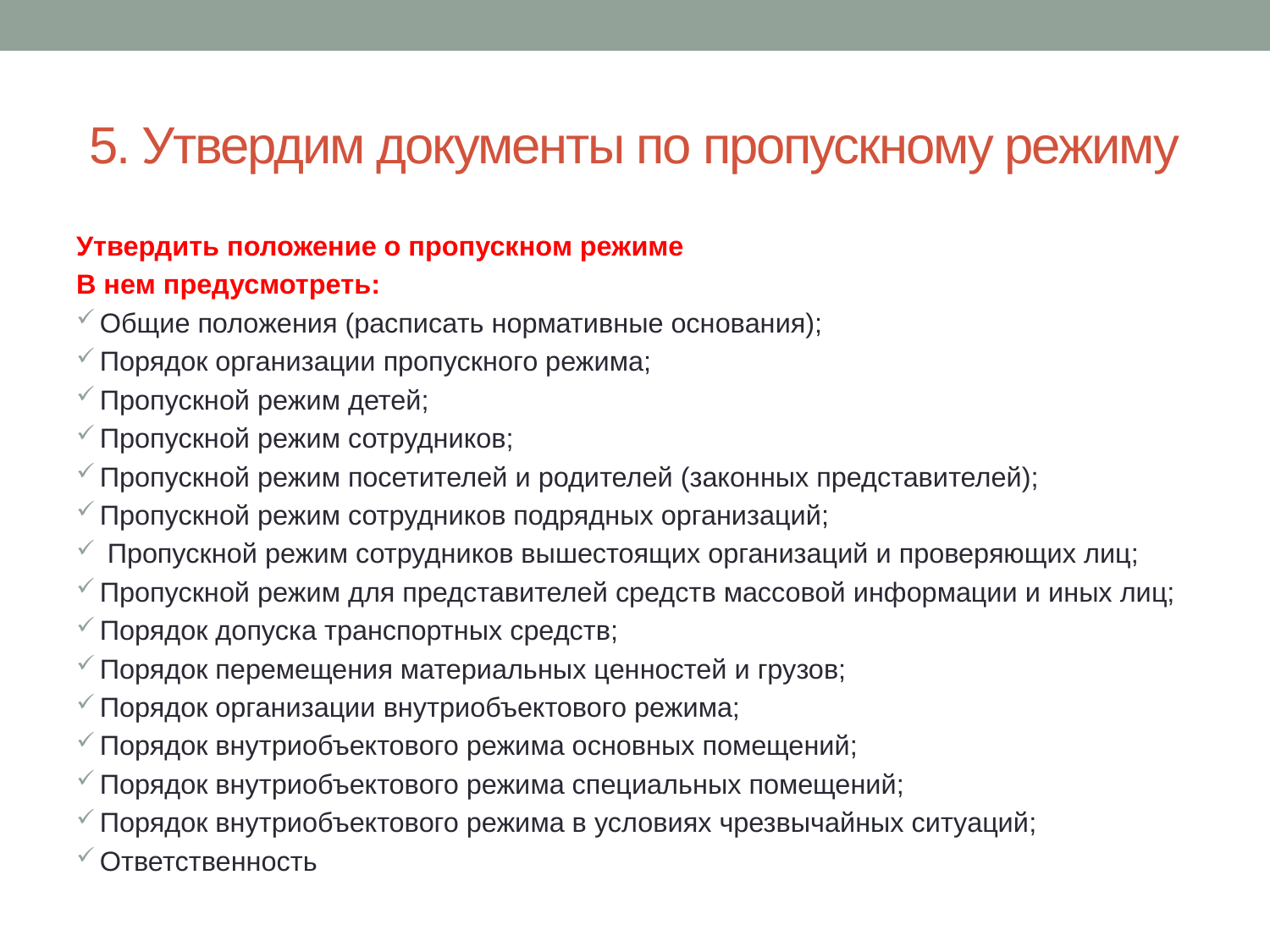

# 5. Утвердим документы по пропускному режиму
Утвердить положение о пропускном режиме
В нем предусмотреть:
Общие положения (расписать нормативные основания);
Порядок организации пропускного режима;
Пропускной режим детей;
Пропускной режим сотрудников;
Пропускной режим посетителей и родителей (законных представителей);
Пропускной режим сотрудников подрядных организаций;
 Пропускной режим сотрудников вышестоящих организаций и проверяющих лиц;
Пропускной режим для представителей средств массовой информации и иных лиц;
Порядок допуска транспортных средств;
Порядок перемещения материальных ценностей и грузов;
Порядок организации внутриобъектового режима;
Порядок внутриобъектового режима основных помещений;
Порядок внутриобъектового режима специальных помещений;
Порядок внутриобъектового режима в условиях чрезвычайных ситуаций;
Ответственность